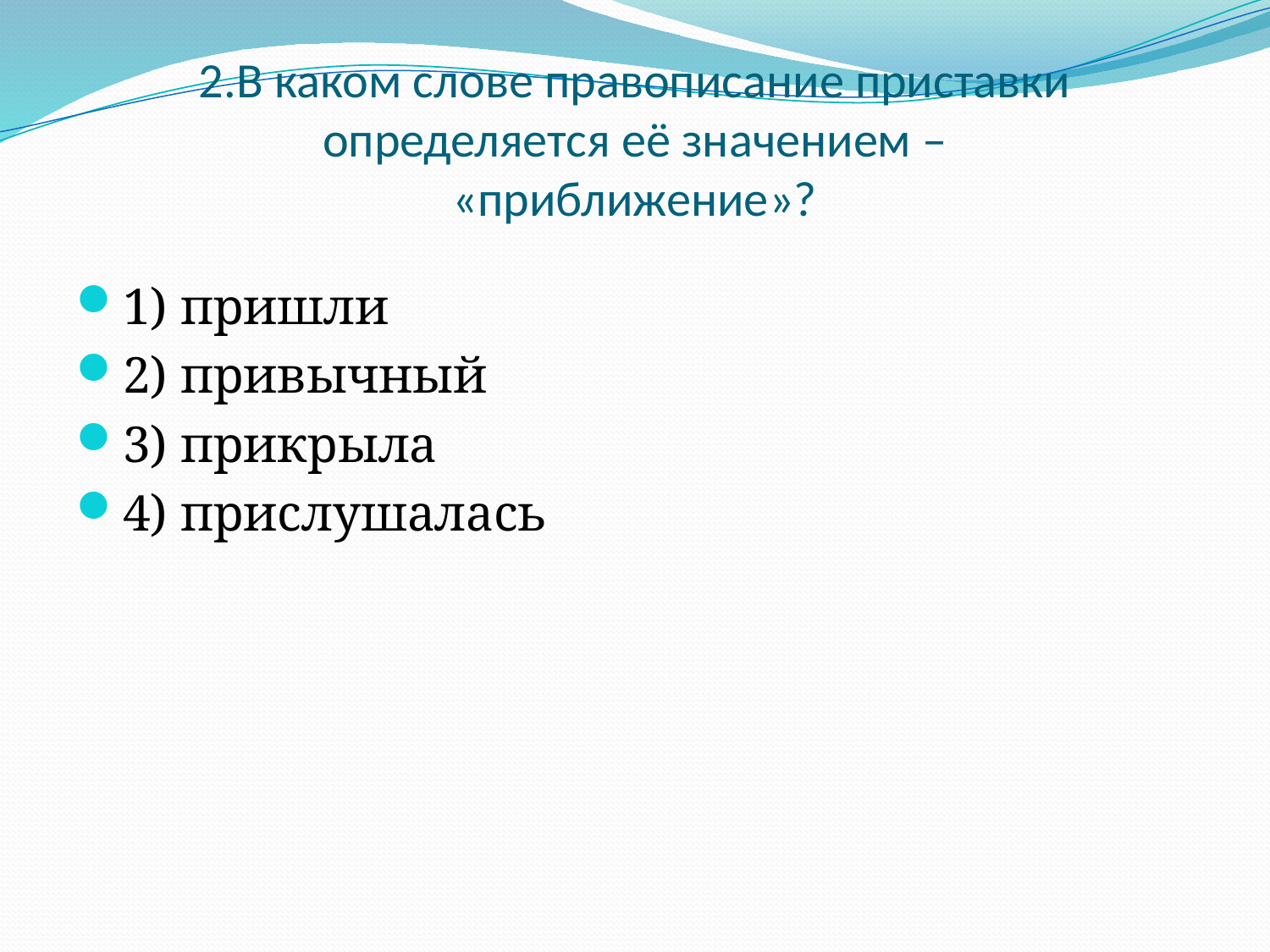

# 2.В каком слове правописание приставки определяется её значением – «приближение»?
1) пришли
2) привычный
3) прикрыла
4) прислушалась